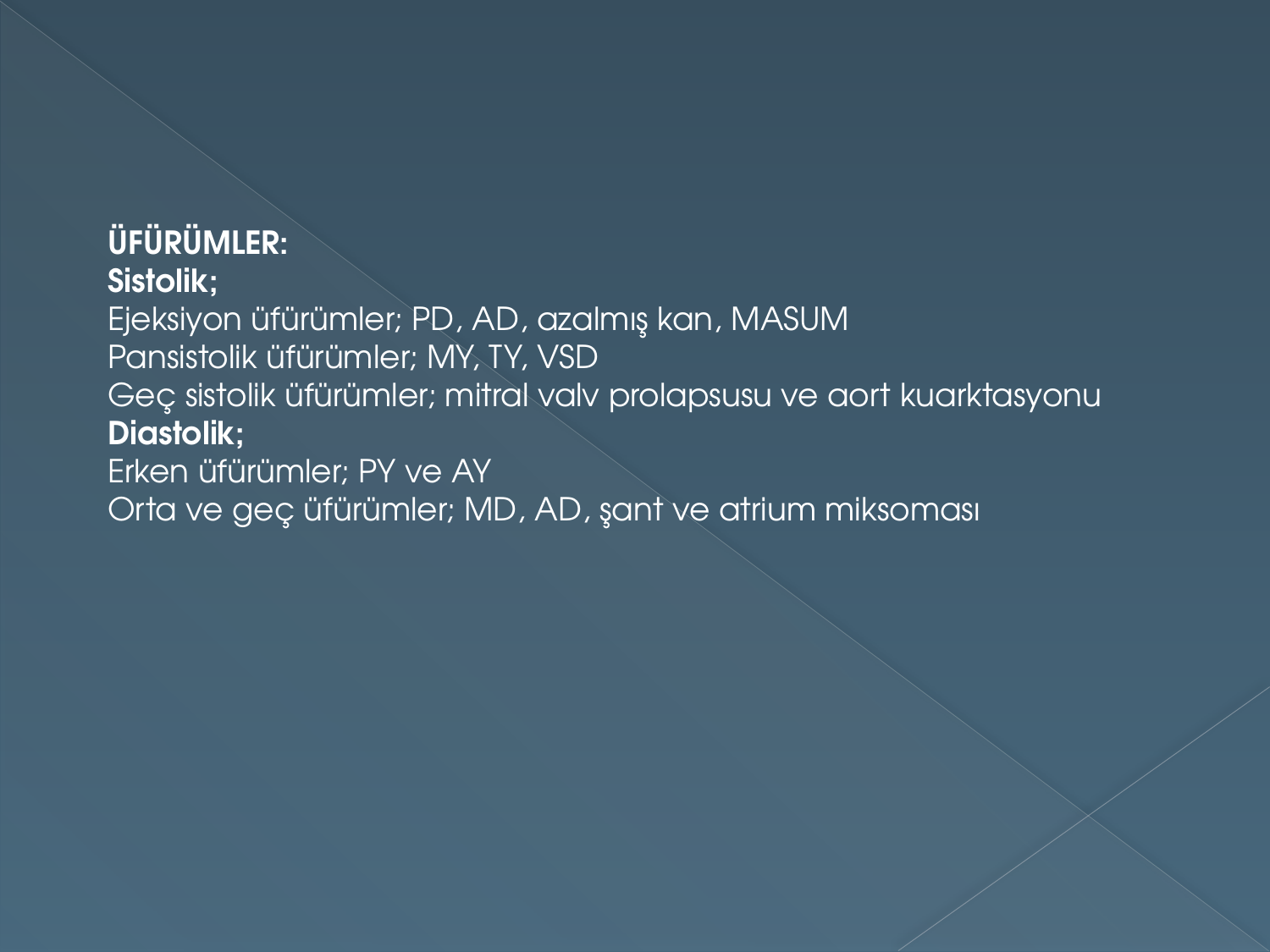

ÜFÜRÜMLER:
Sistolik;
Ejeksiyon üfürümler; PD, AD, azalmış kan, MASUM
Pansistolik üfürümler; MY, TY, VSD
Geç sistolik üfürümler; mitral valv prolapsusu ve aort kuarktasyonu
Diastolik;
Erken üfürümler; PY ve AY
Orta ve geç üfürümler; MD, AD, şant ve atrium miksoması